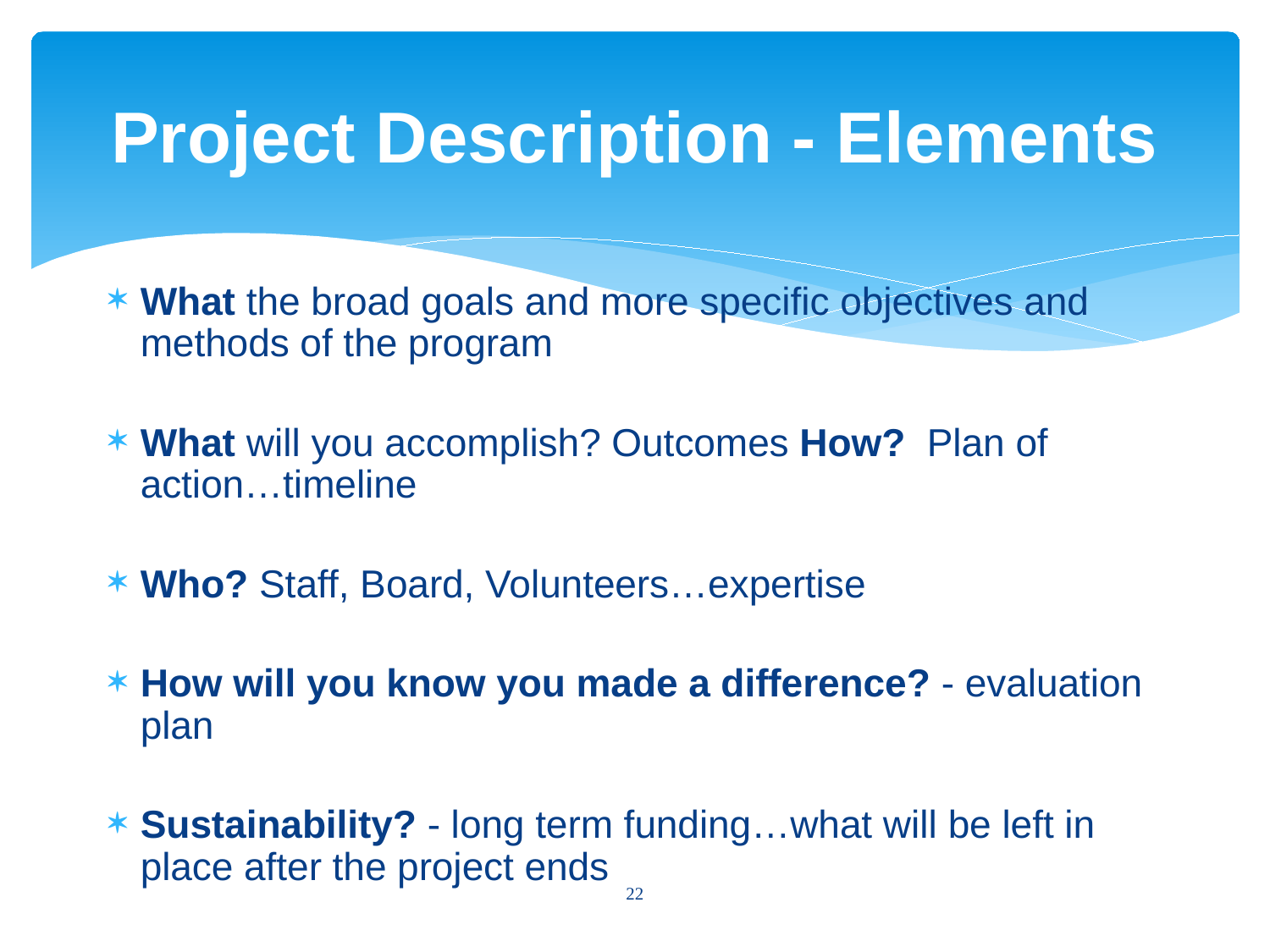

# Project Description - Elements
What the broad goals and more specific objectives and methods of the program

What will you accomplish? Outcomes How?  Plan of action…timeline

Who? Staff, Board, Volunteers…expertise

How will you know you made a difference? - evaluation plan

Sustainability? - long term funding…what will be left in place after the project ends
22